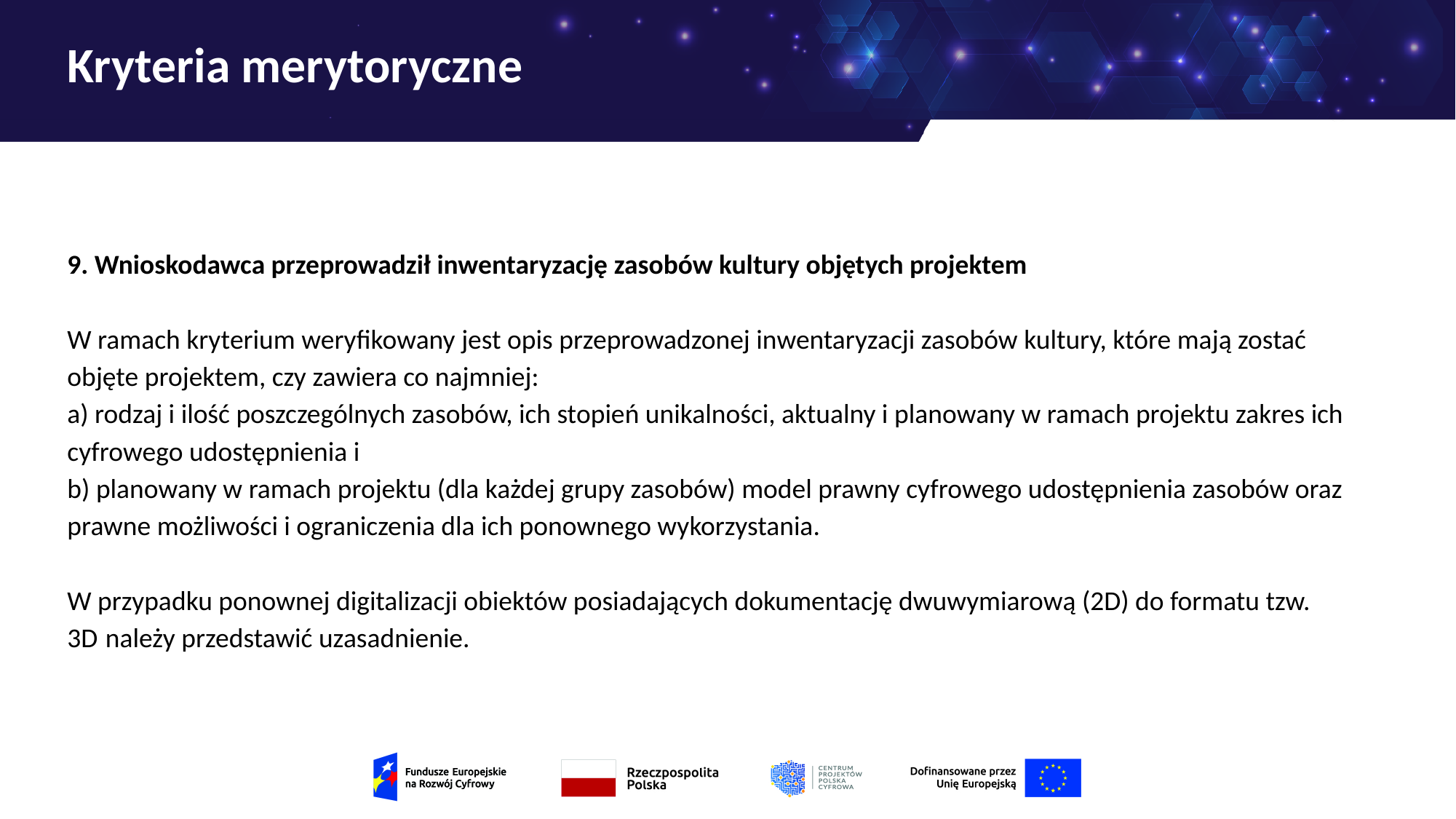

# Kryteria merytoryczne

9. Wnioskodawca przeprowadził inwentaryzację zasobów kultury objętych projektem

W ramach kryterium weryfikowany jest opis przeprowadzonej inwentaryzacji zasobów kultury, które mają zostać objęte projektem, czy zawiera co najmniej:
a) rodzaj i ilość poszczególnych zasobów, ich stopień unikalności, aktualny i planowany w ramach projektu zakres ich cyfrowego udostępnienia i
b) planowany w ramach projektu (dla każdej grupy zasobów) model prawny cyfrowego udostępnienia zasobów oraz prawne możliwości i ograniczenia dla ich ponownego wykorzystania.

W przypadku ponownej digitalizacji obiektów posiadających dokumentację dwuwymiarową (2D) do formatu tzw. 3D należy przedstawić uzasadnienie.